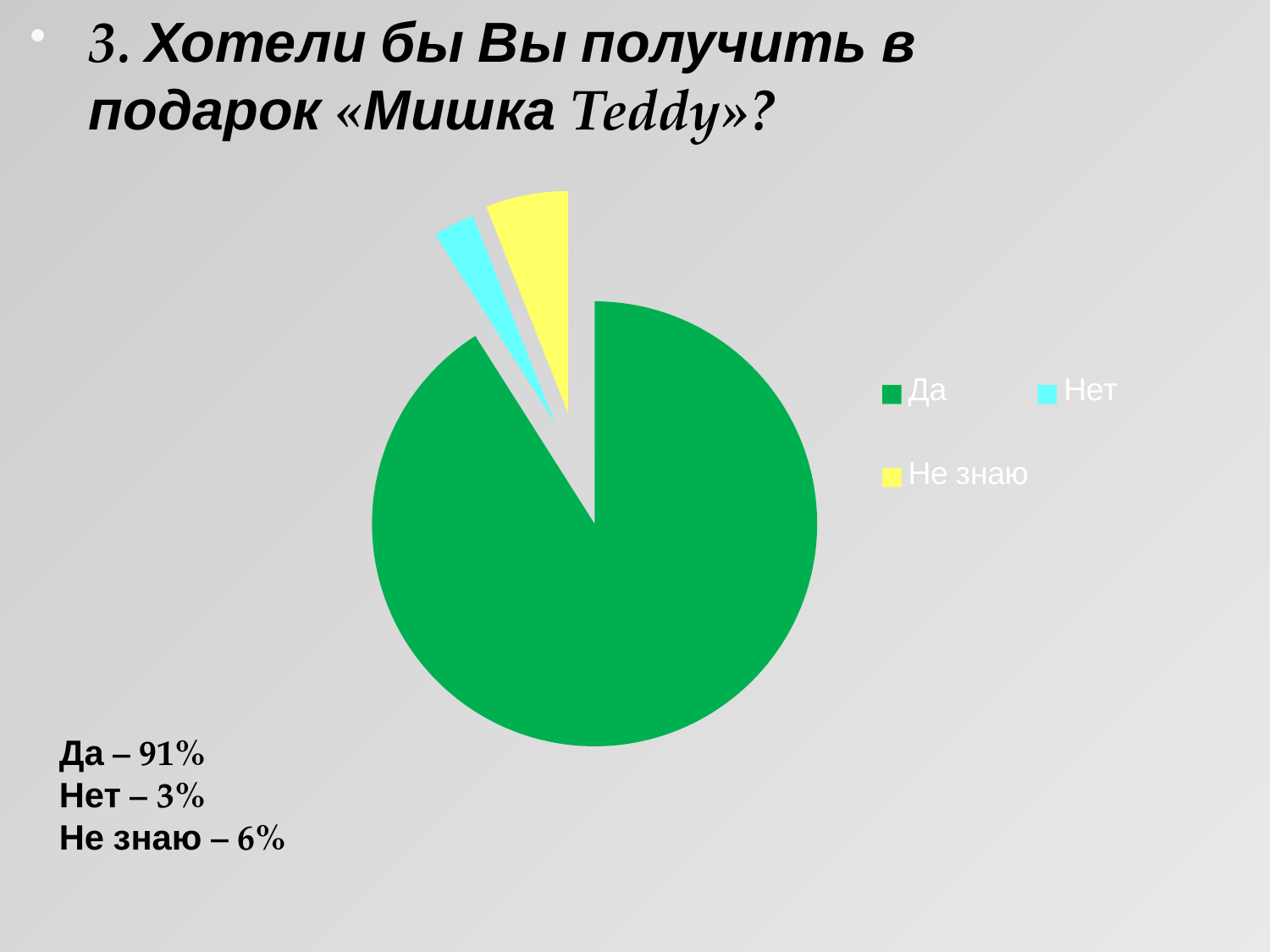

3. Хотели бы Вы получить в подарок «Мишка Teddy»?

### Chart

| Category | Продажи |
|---|---|
| Да | 91.0 |
| Нет | 3.0 |
| Не знаю | 6.0 |
Да – 91%
Нет – 3%
Не знаю – 6%